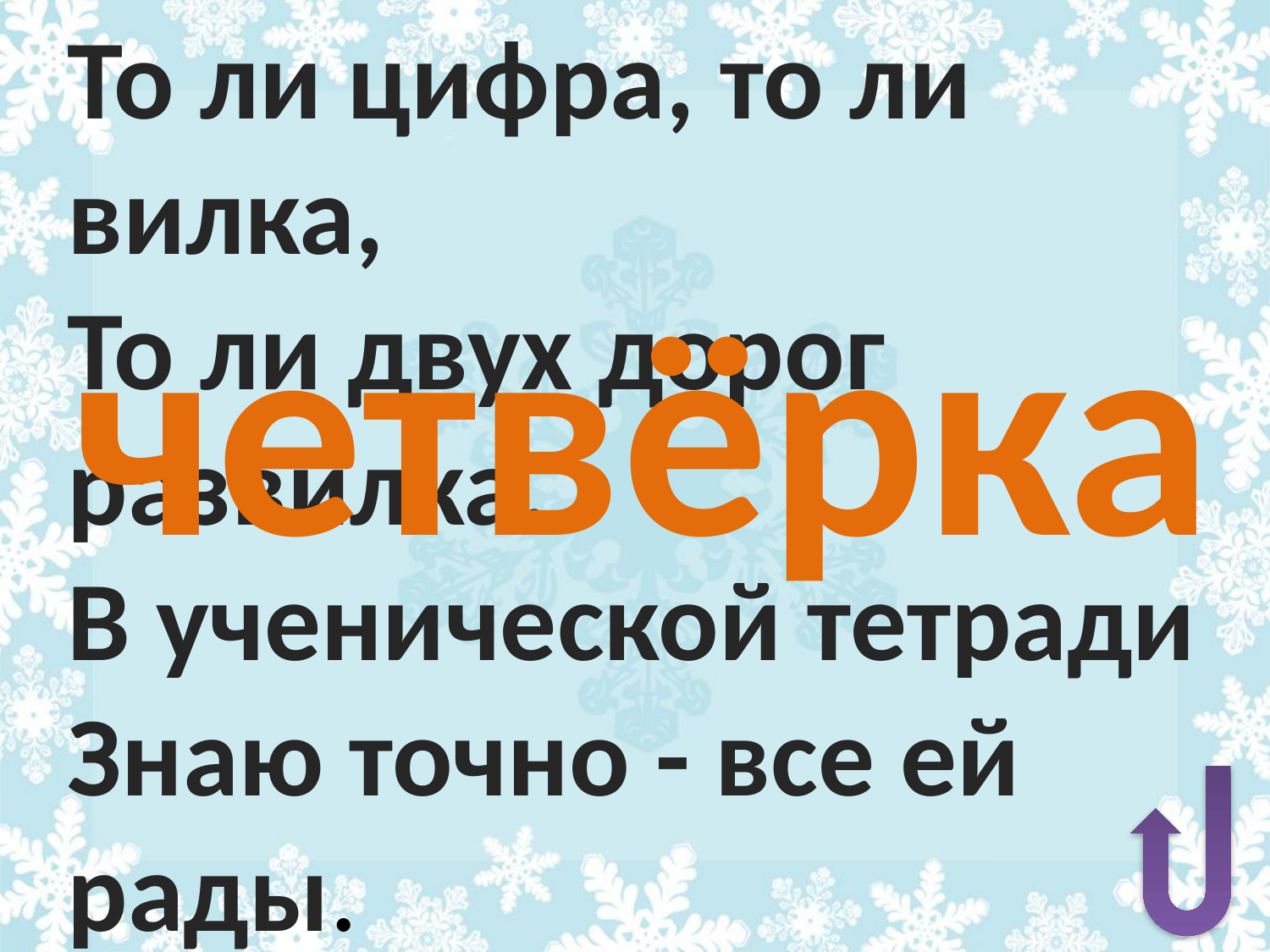

То ли цифра, то ли вилка,
То ли двух дорог развилка.
В ученической тетради
Знаю точно - все ей рады.
четвёрка